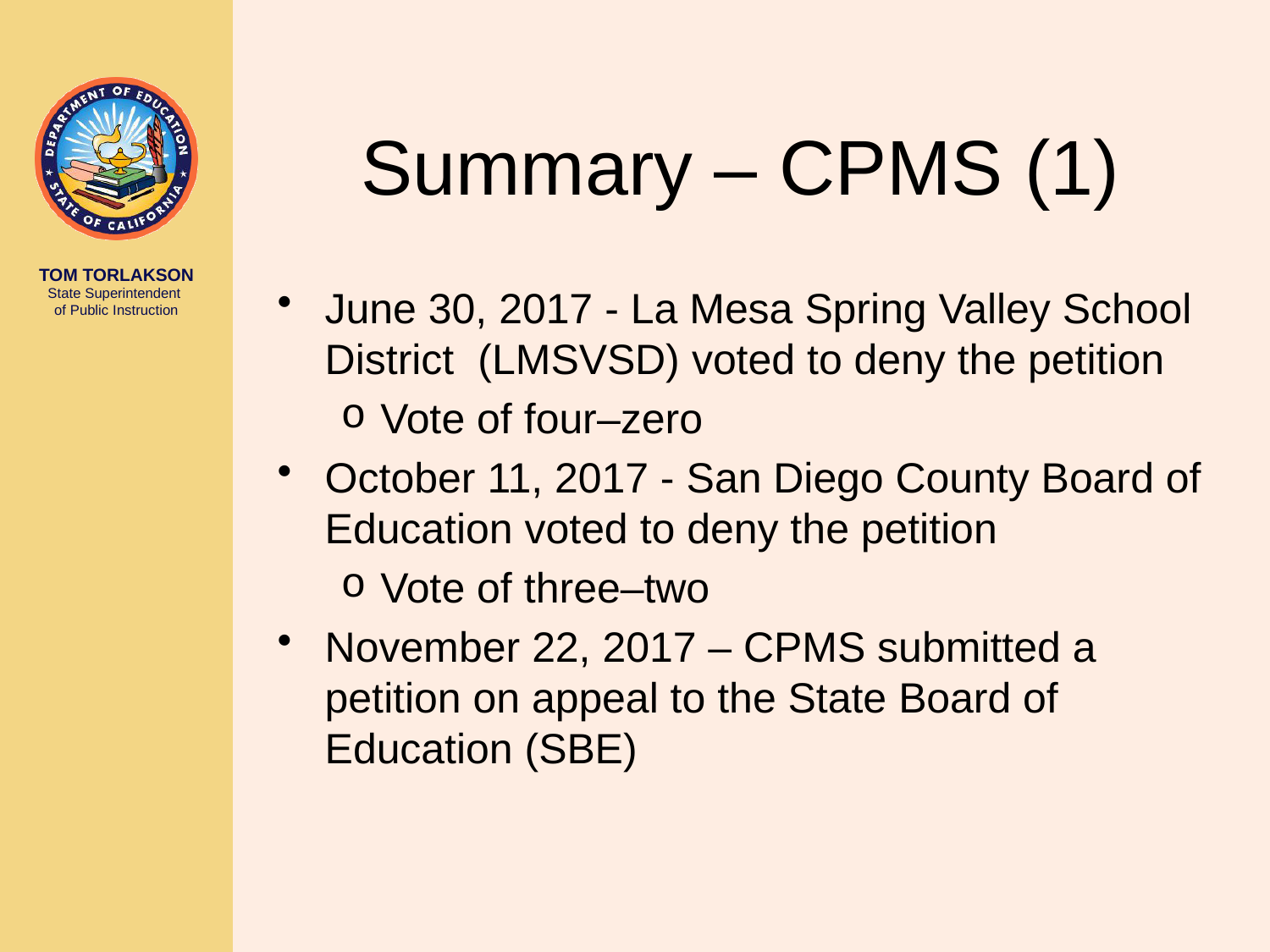

# Summary – CPMS (1)
June 30, 2017 - La Mesa Spring Valley School District  (LMSVSD) voted to deny the petition
Vote of four–zero
October 11, 2017 - San Diego County Board of Education voted to deny the petition
Vote of three–two
November 22, 2017 – CPMS submitted a petition on appeal to the State Board of Education (SBE)